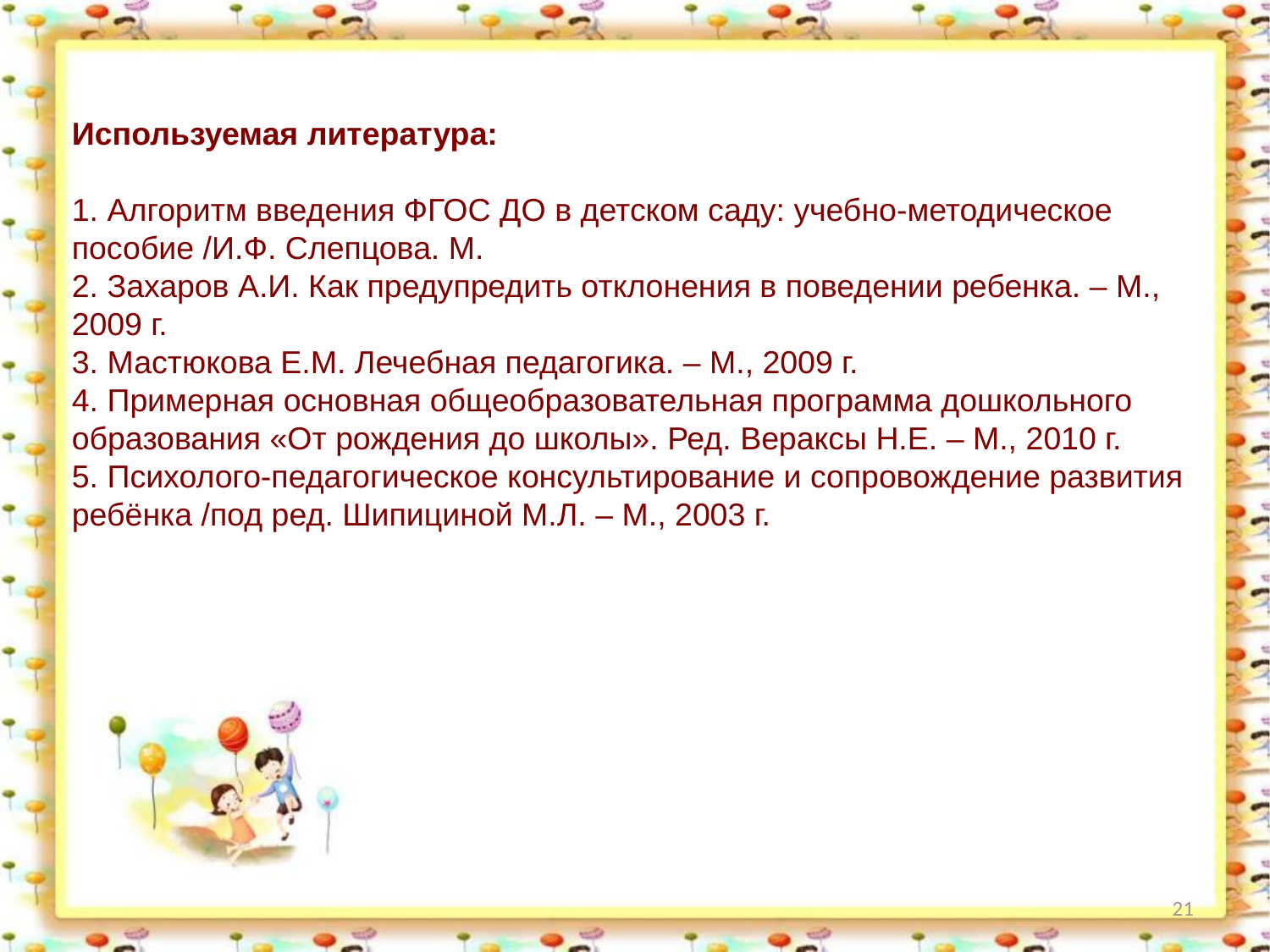

Используемая литература:

1. Алгоритм введения ФГОС ДО в детском саду: учебно-методическое пособие /И.Ф. Слепцова. М.
2. Захаров А.И. Как предупредить отклонения в поведении ребенка. – М., 2009 г.
3. Мастюкова Е.М. Лечебная педагогика. – М., 2009 г.
4. Примерная основная общеобразовательная программа дошкольного образования «От рождения до школы». Ред. Вераксы Н.Е. – М., 2010 г.
5. Психолого-педагогическое консультирование и сопровождение развития ребёнка /под ред. Шипициной М.Л. – М., 2003 г.

21